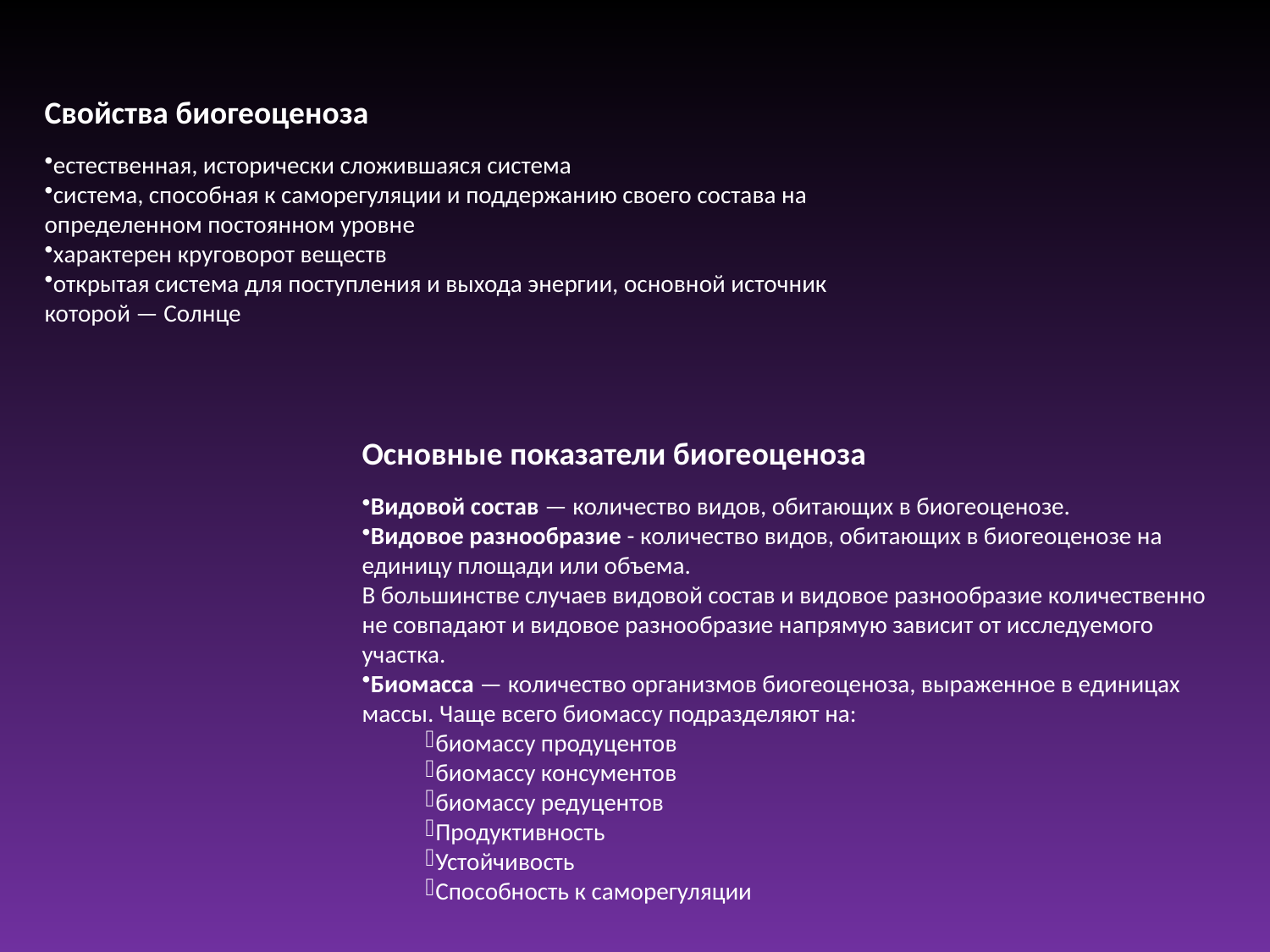

Свойства биогеоценоза

естественная, исторически сложившаяся система
система, способная к саморегуляции и поддержанию своего состава на определенном постоянном уровне
характерен круговорот веществ
открытая система для поступления и выхода энергии, основной источник которой — Солнце

Основные показатели биогеоценоза

Видовой состав — количество видов, обитающих в биогеоценозе.
Видовое разнообразие - количество видов, обитающих в биогеоценозе на единицу площади или объема.
В большинстве случаев видовой состав и видовое разнообразие количественно не совпадают и видовое разнообразие напрямую зависит от исследуемого участка.
Биомасса — количество организмов биогеоценоза, выраженное в единицах массы. Чаще всего биомассу подразделяют на:
биомассу продуцентов
биомассу консументов
биомассу редуцентов
Продуктивность
Устойчивость
Способность к саморегуляции